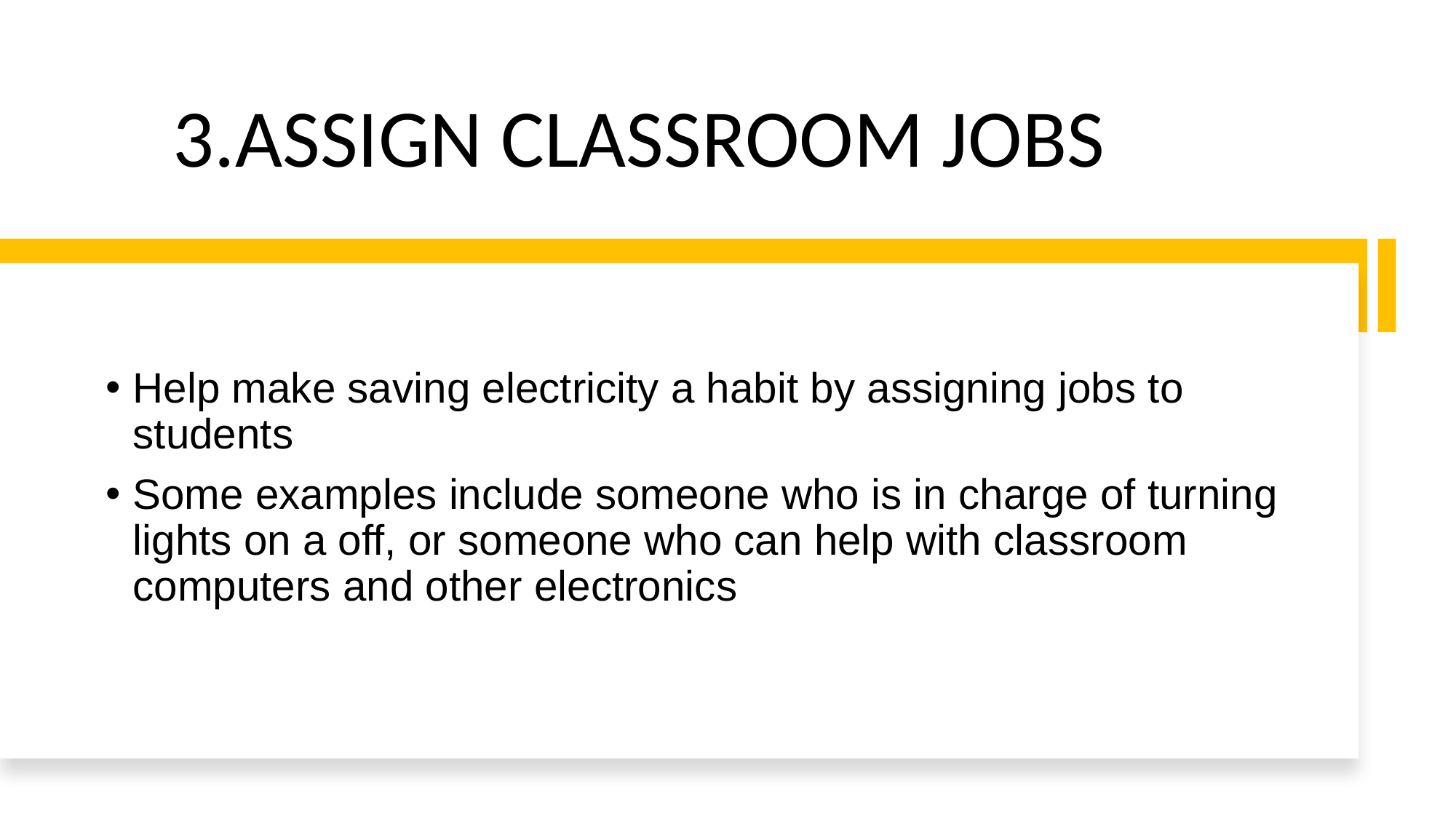

# 3.ASSIGN CLASSROOM JOBS

Help make saving electricity a habit by assigning jobs to students
Some examples include someone who is in charge of turning lights on a off, or someone who can help with classroom computers and other electronics